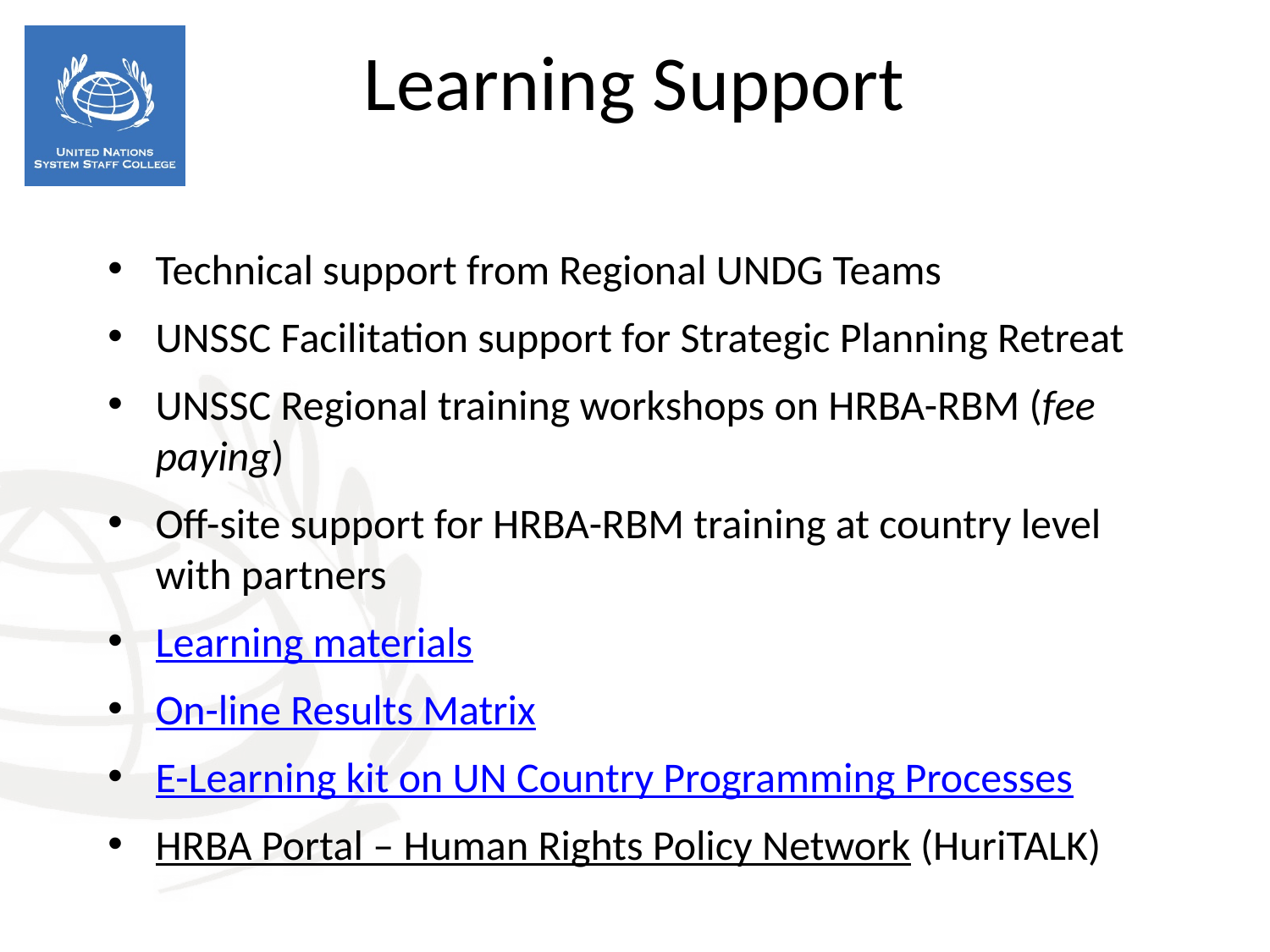

Learning Support
Technical support from Regional UNDG Teams
UNSSC Facilitation support for Strategic Planning Retreat
UNSSC Regional training workshops on HRBA-RBM (fee paying)
Off-site support for HRBA-RBM training at country level with partners
Learning materials
On-line Results Matrix
E-Learning kit on UN Country Programming Processes
HRBA Portal – Human Rights Policy Network (HuriTALK)